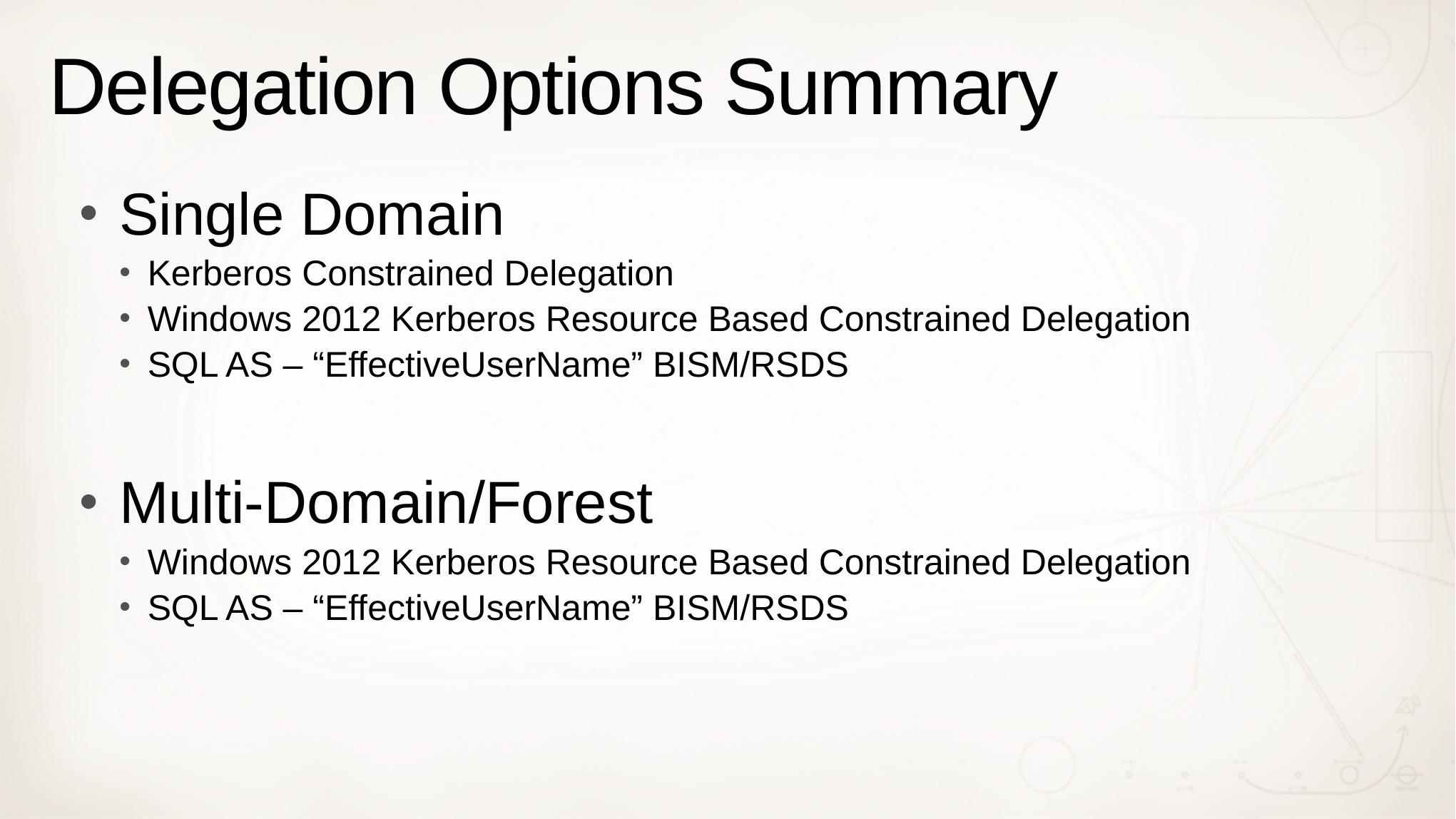

# Delegation Options Summary
Single Domain
Kerberos Constrained Delegation
Windows 2012 Kerberos Resource Based Constrained Delegation
SQL AS – “EffectiveUserName” BISM/RSDS

Multi-Domain/Forest
Windows 2012 Kerberos Resource Based Constrained Delegation
SQL AS – “EffectiveUserName” BISM/RSDS